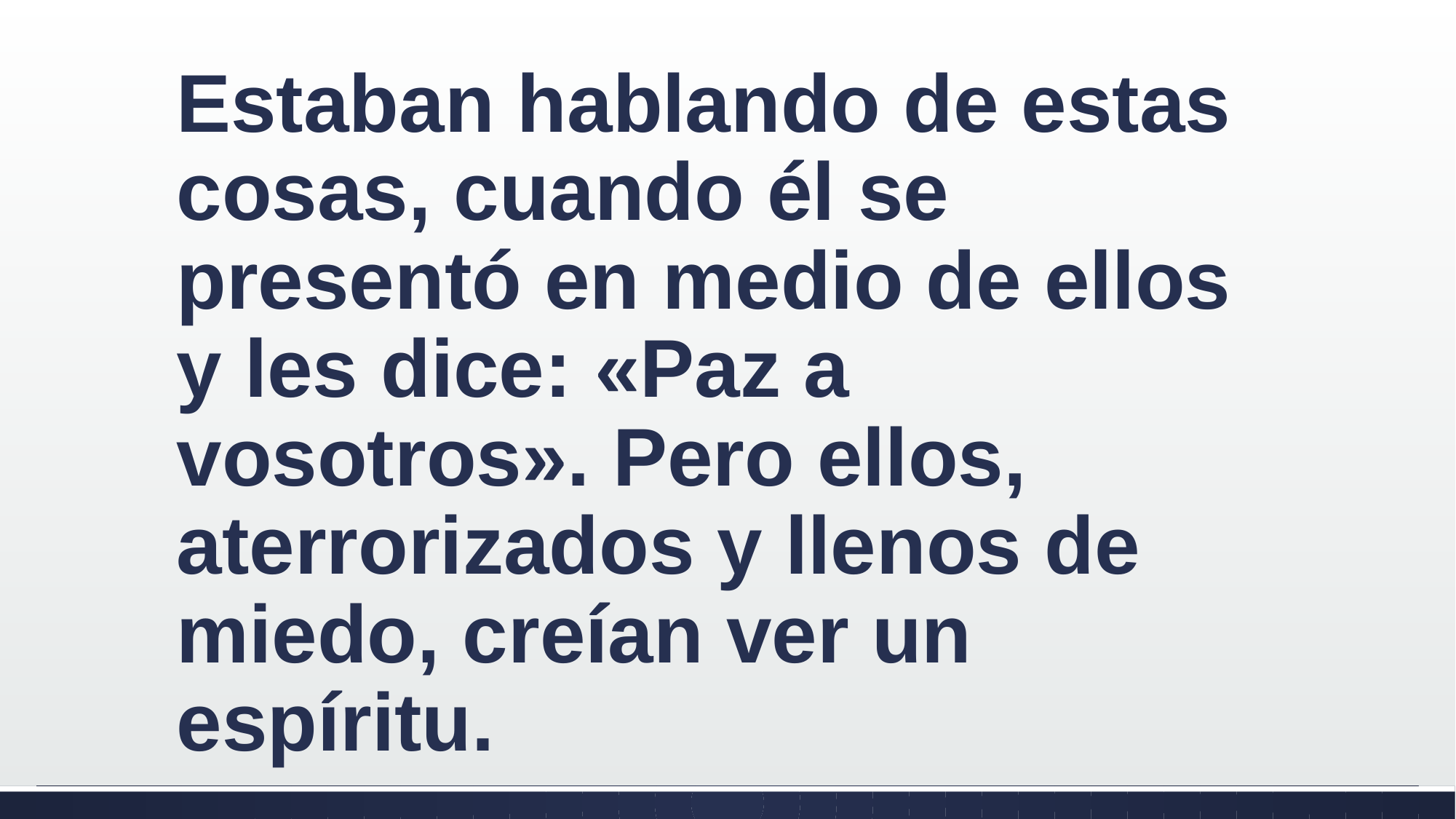

#
Estaban hablando de estas cosas, cuando él se presentó en medio de ellos y les dice: «Paz a vosotros». Pero ellos, aterrorizados y llenos de miedo, creían ver un espíritu.